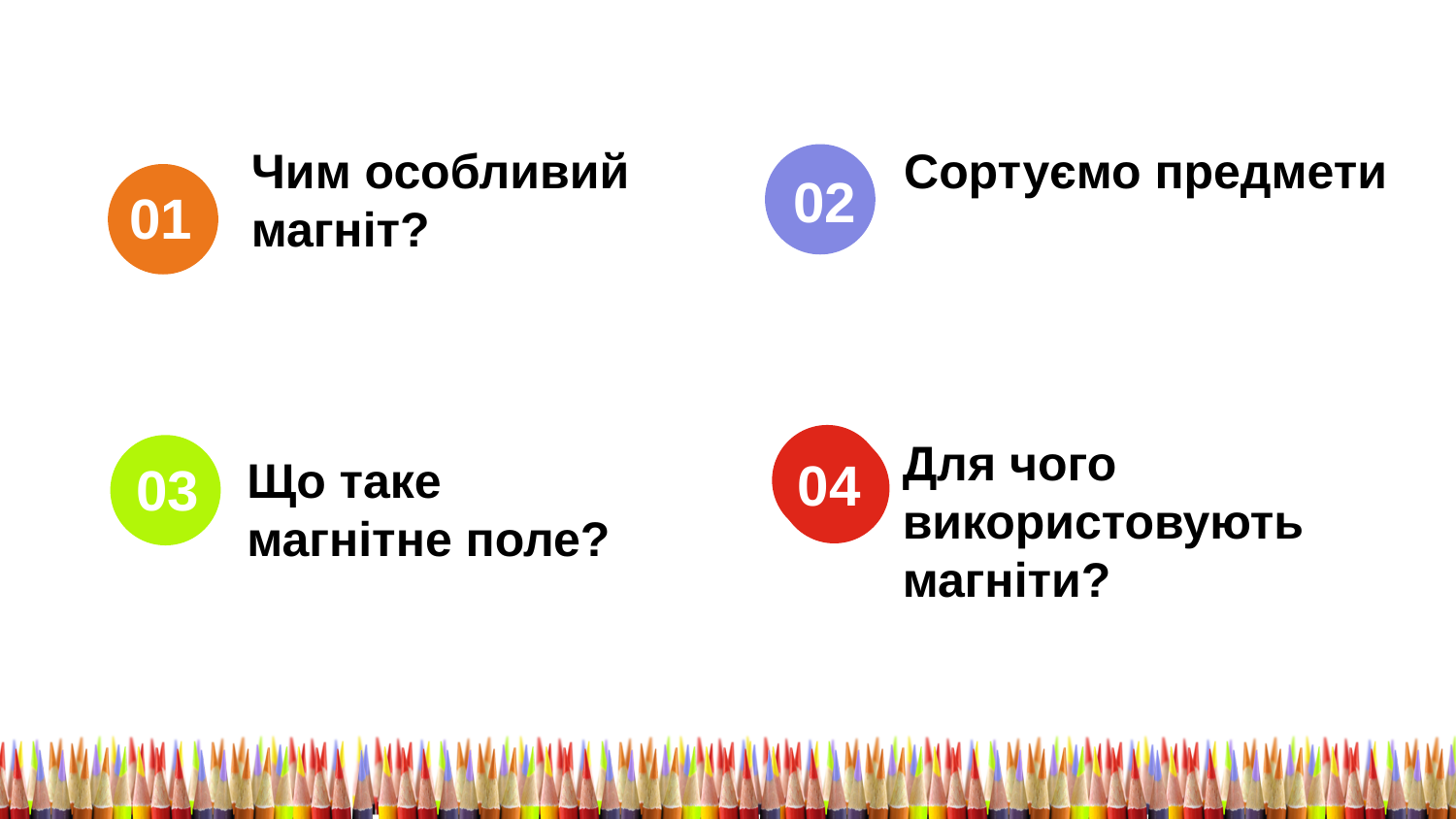

Чим особливий
магніт?
Сортуємо предмети

02
01

Для чого
використовують магніти?

Що таке
магнітне поле?
04
03